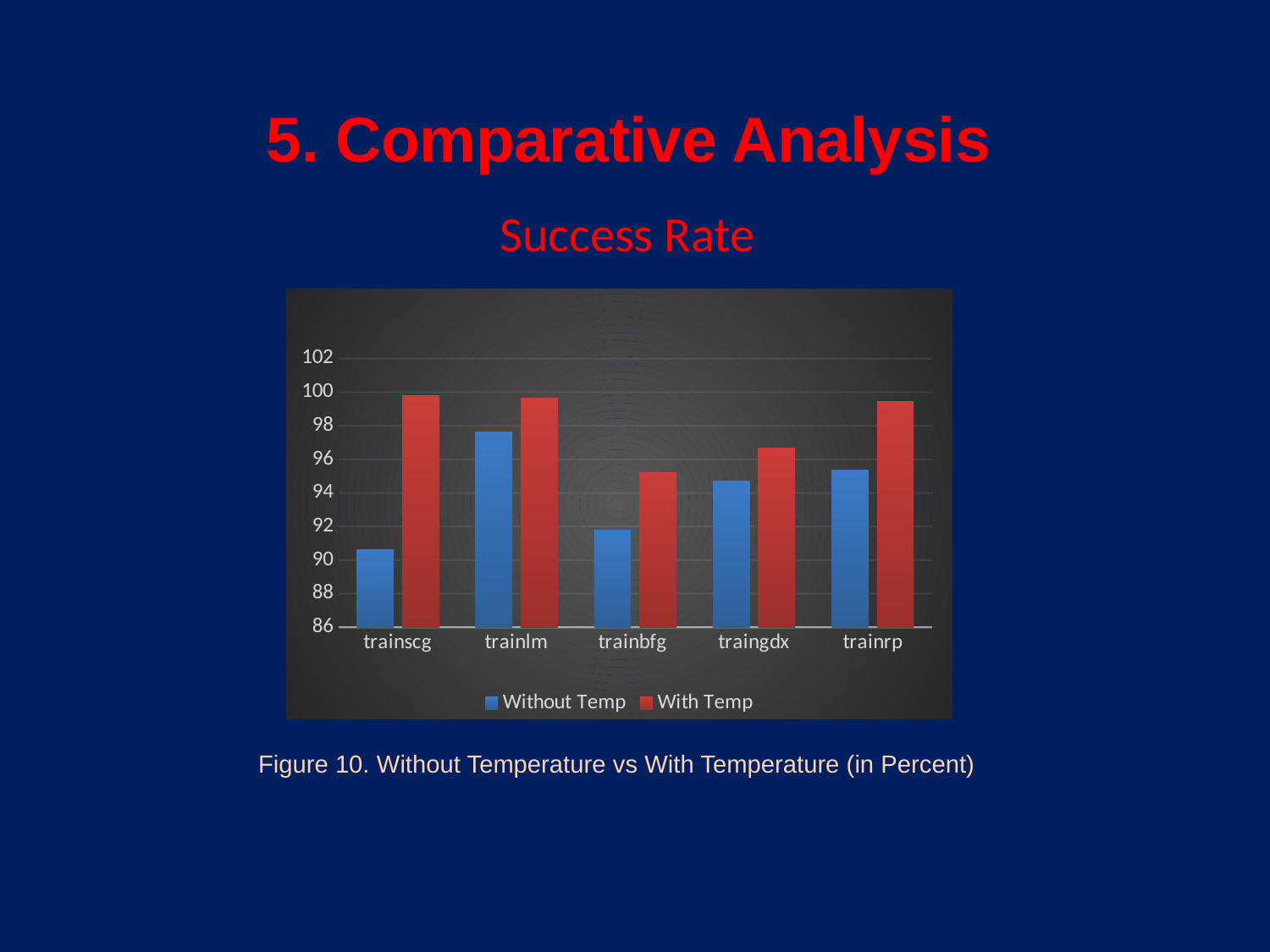

5. Comparative Analysis
Success Rate

### Chart

| Category | Without Temp | With Temp |
|---|---|---|
| trainscg | 90.63999999999999 | 99.78 |
| trainlm | 97.64000000000001 | 99.66 |
| trainbfg  | 91.8 | 95.2 |
| traingdx | 94.72000000000001 | 96.66 |
| trainrp | 95.38 | 99.42 |
          Figure 10. Without Temperature vs With Temperature (in Percent)